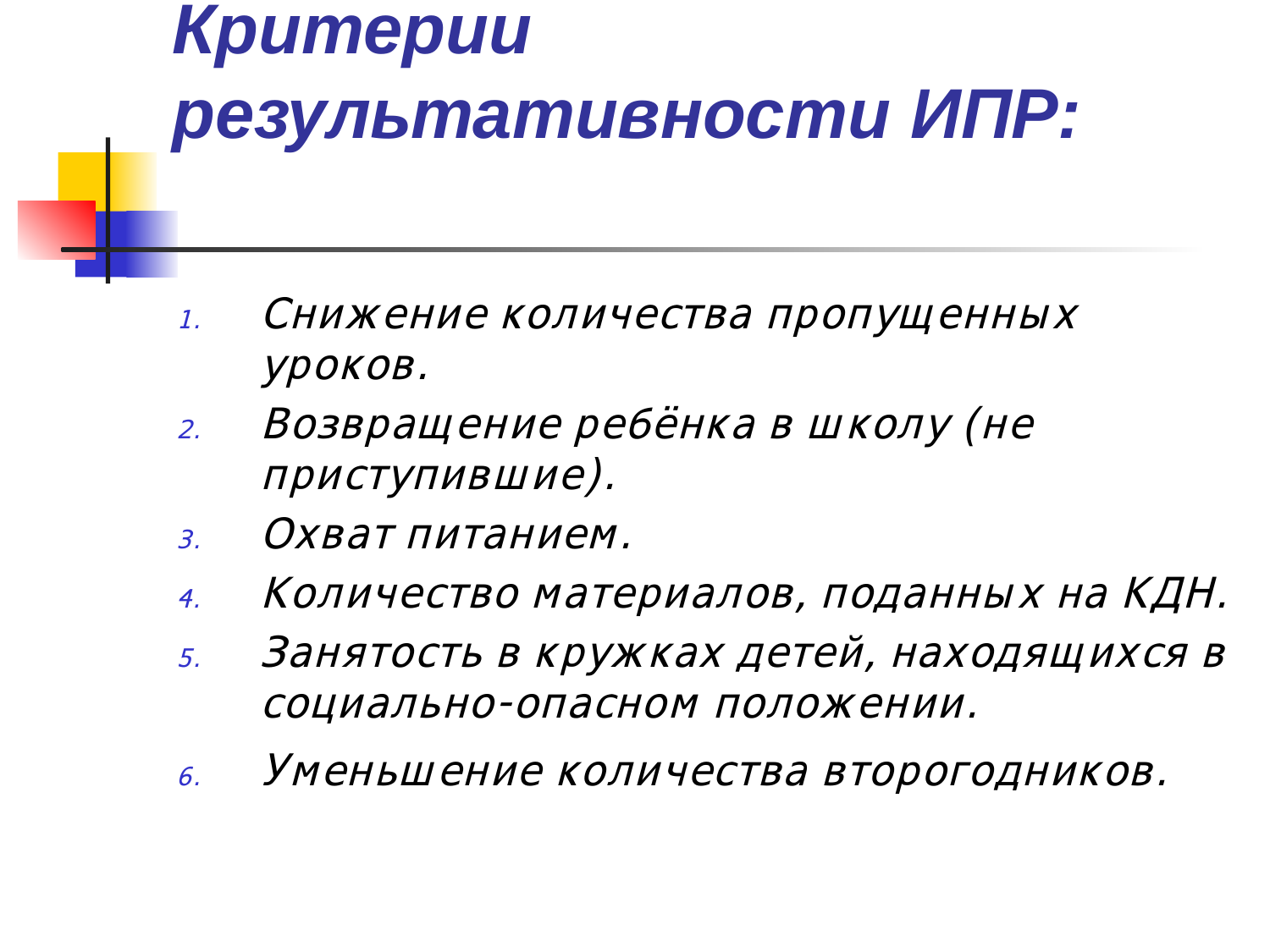

# Критерии результативности ИПР:
Снижение количества пропущенных уроков.
Возвращение ребёнка в школу (не приступившие).
Охват питанием.
Количество материалов, поданных на КДН.
Занятость в кружках детей, находящихся в социально-опасном положении.
Уменьшение количества второгодников.